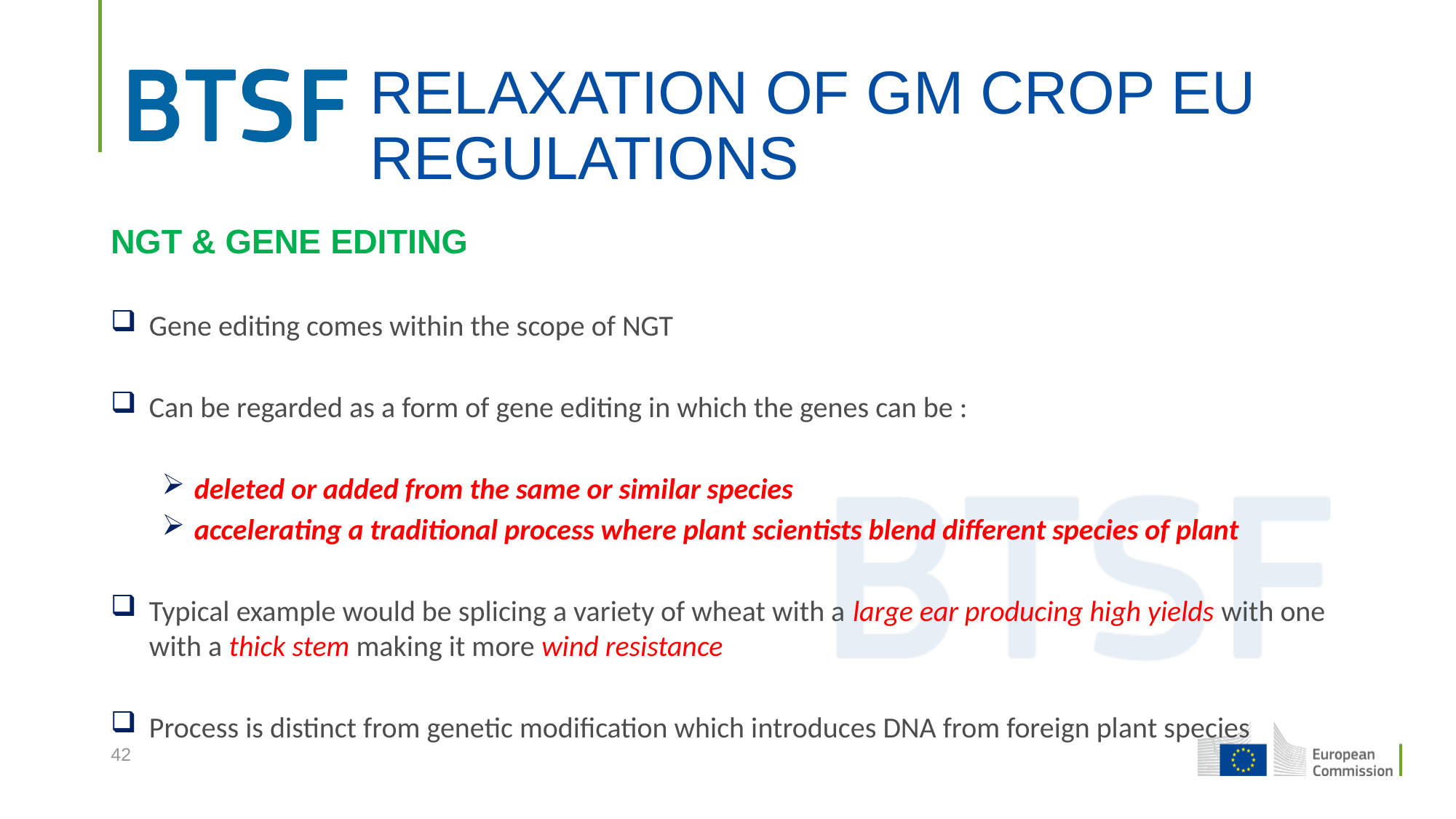

# RELAXATION OF GM CROP EU REGULATIONS
NGT & GENE EDITING

Gene editing comes within the scope of NGT

Can be regarded as a form of gene editing in which the genes can be :

deleted or added from the same or similar species
accelerating a traditional process where plant scientists blend different species of plant

Typical example would be splicing a variety of wheat with a large ear producing high yields with one with a thick stem making it more wind resistance

Process is distinct from genetic modification which introduces DNA from foreign plant species

42